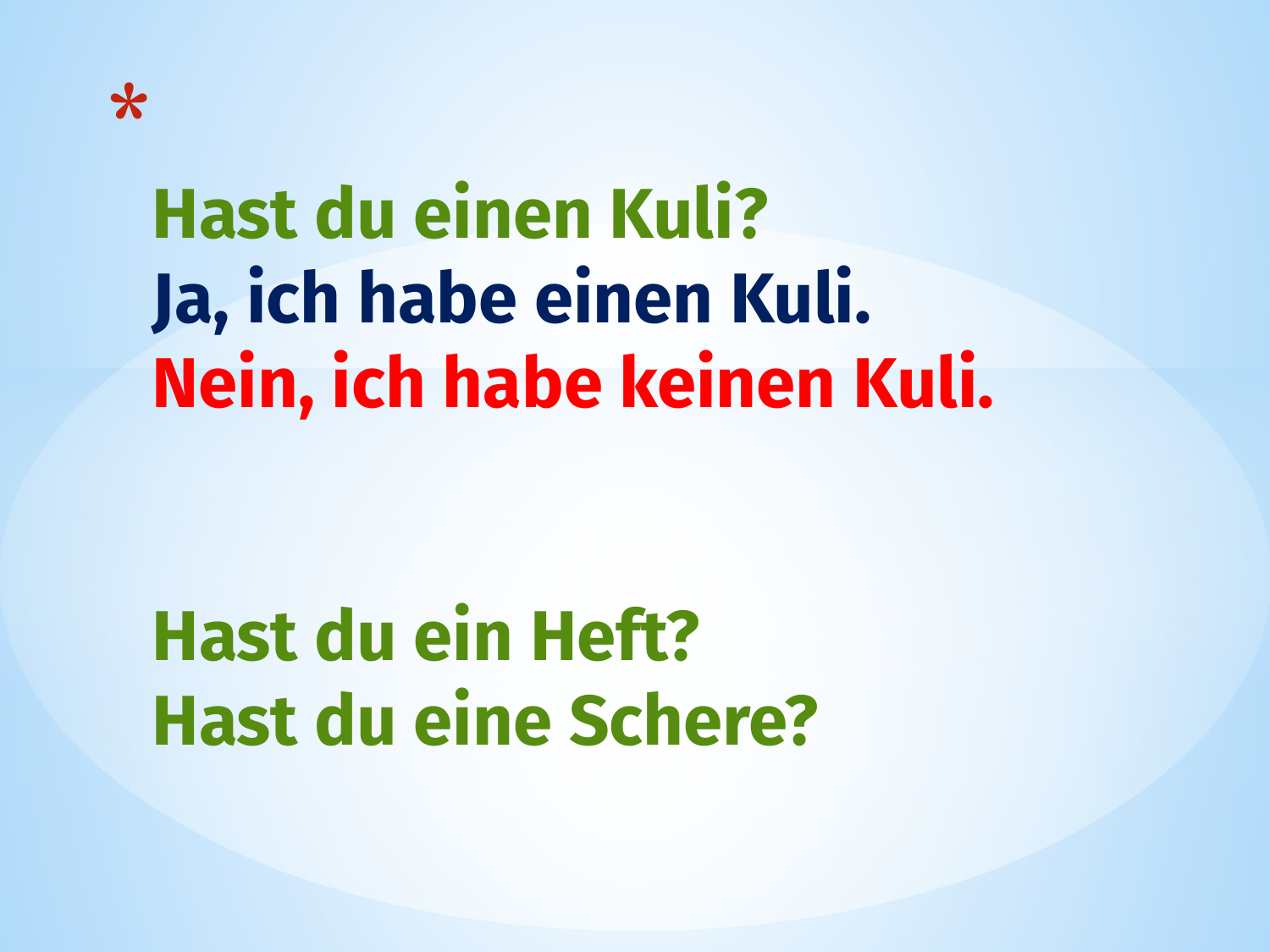

# Hast du einen Kuli? Ja, ich habe einen Kuli. Nein, ich habe keinen Kuli. Hast du ein Heft? Hast du eine Schere?